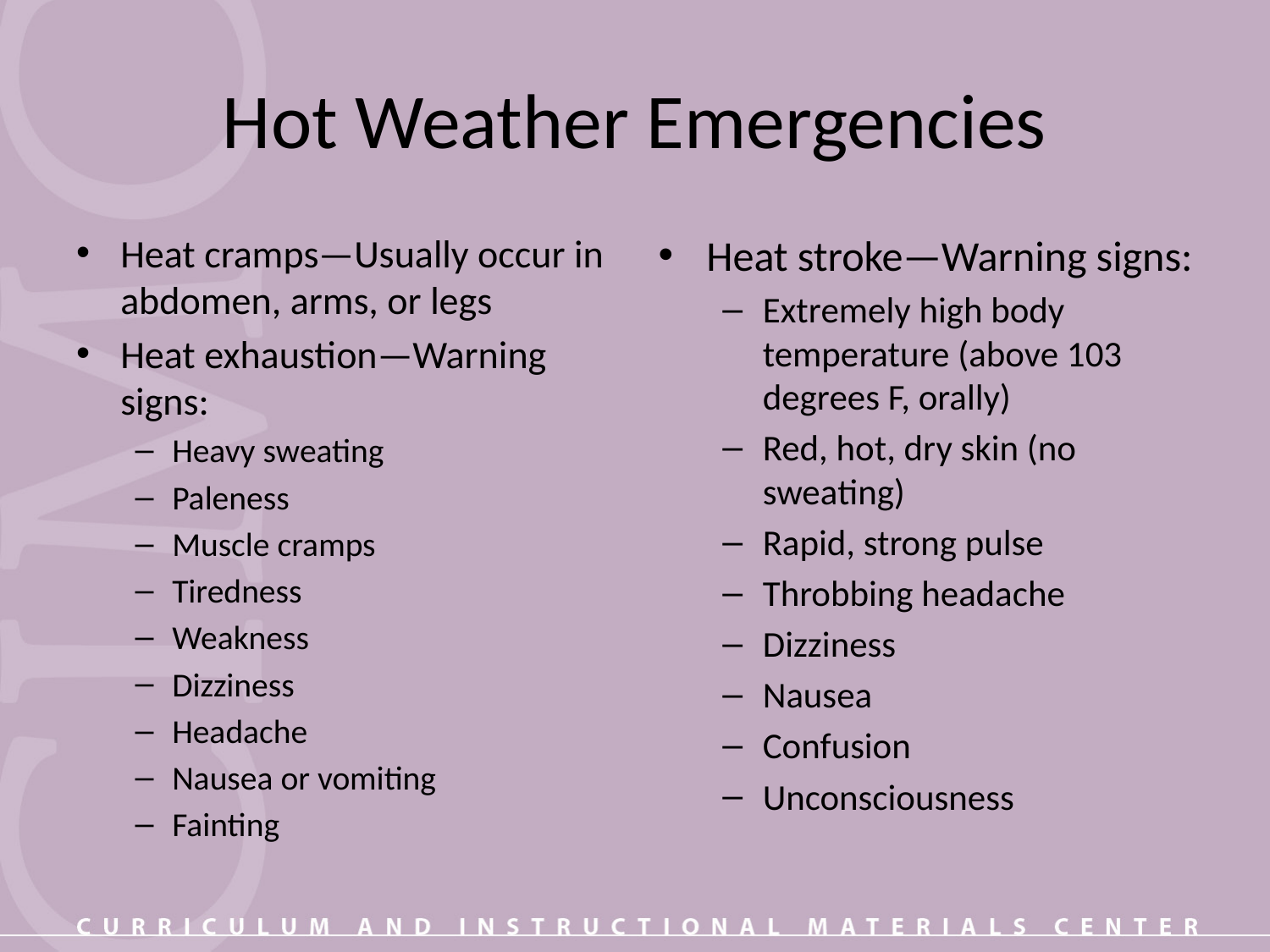

# Hot Weather Emergencies
Heat cramps—Usually occur in abdomen, arms, or legs
Heat exhaustion—Warning signs:
Heavy sweating
Paleness
Muscle cramps
Tiredness
Weakness
Dizziness
Headache
Nausea or vomiting
Fainting
Heat stroke—Warning signs:
Extremely high body temperature (above 103 degrees F, orally)
Red, hot, dry skin (no sweating)
Rapid, strong pulse
Throbbing headache
Dizziness
Nausea
Confusion
Unconsciousness